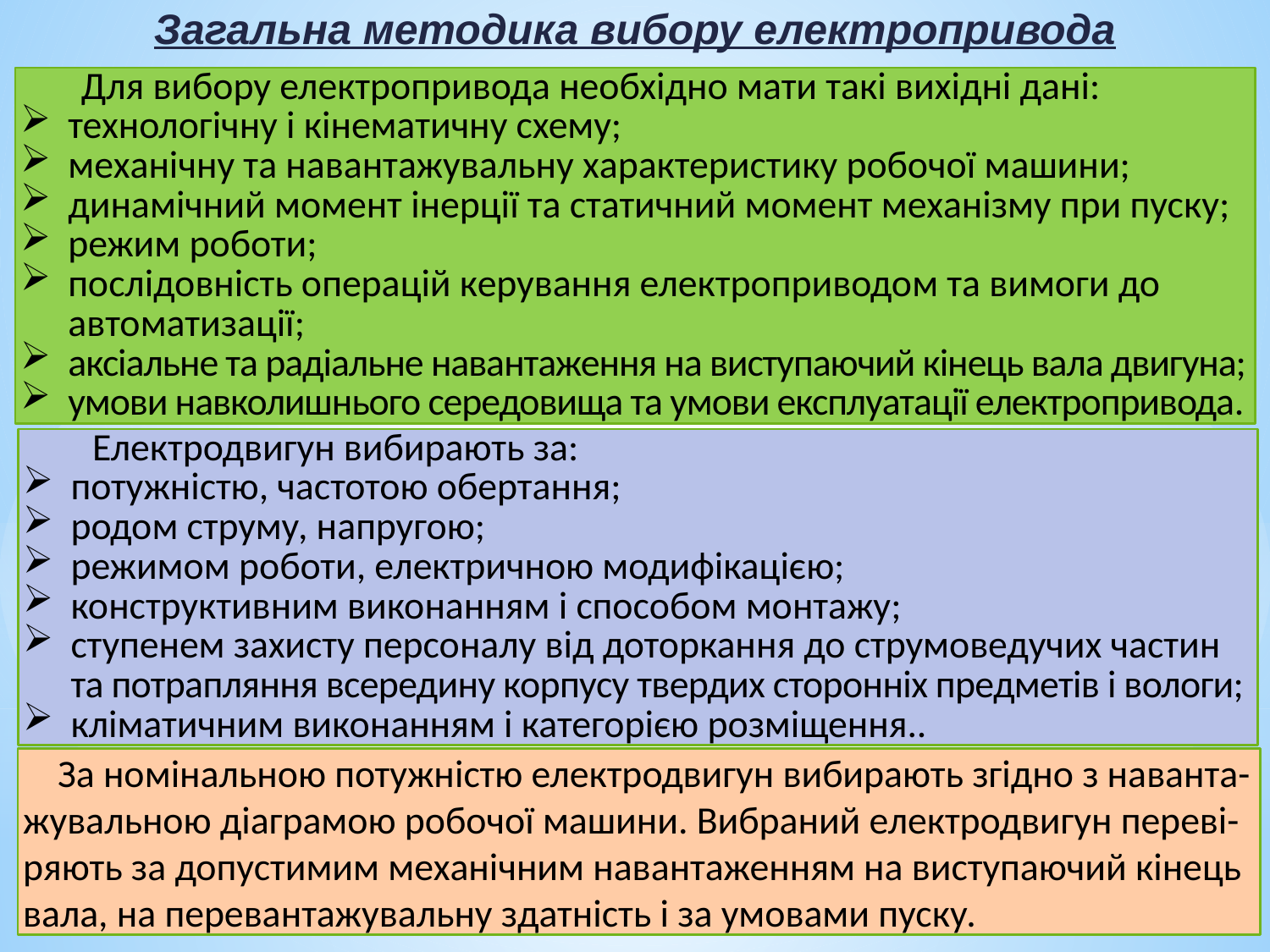

Загальна методика вибору електропривода
       Для вибору електропривода необхідно мати такі вихідні дані:
технологічну і кінематичну схему;
механічну та навантажувальну характеристику робочої машини;
динамічний момент інерції та статичний момент механізму при пуску;
режим роботи;
послідовність операцій керування електроприводом та вимоги до автоматизації;
аксіальне та радіальне навантаження на виступаючий кінець вала двигуна;
умови навколишнього середовища та умови експлуатації електропривода.
        Електродвигун вибирають за:
потужністю, частотою обертання;
родом струму, напругою;
режимом роботи, електричною модифікацією;
конструктивним виконанням і способом монтажу;
ступенем захисту персоналу від доторкання до струмоведучих частин та потрапляння всередину корпусу твердих сторонніх предметів і вологи;
кліматичним виконанням і категорією розміщення..
    За номінальною потужністю електродвигун вибирають згідно з наванта-жувальною діаграмою робочої машини. Вибраний електродвигун переві-ряють за допустимим механічним навантаженням на виступаючий кінець вала, на перевантажувальну здатність і за умовами пуску.